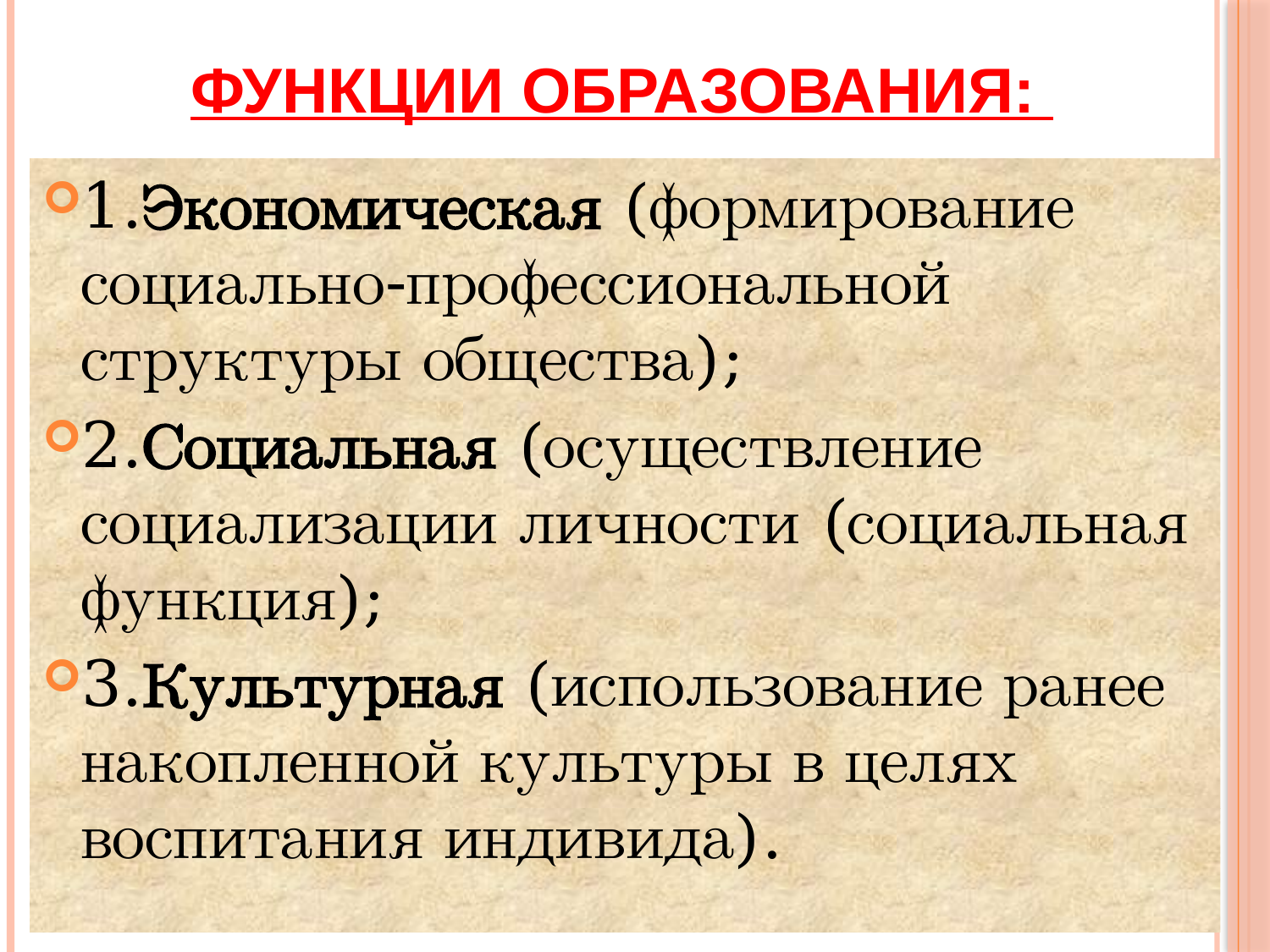

# Функции образования:
1.Экономическая (формирование социально-профессиональной структуры общества);
2.Социальная (осуществление социализации личности (социальная функция);
3.Культурная (использование ранее накопленной культуры в целях воспитания индивида).